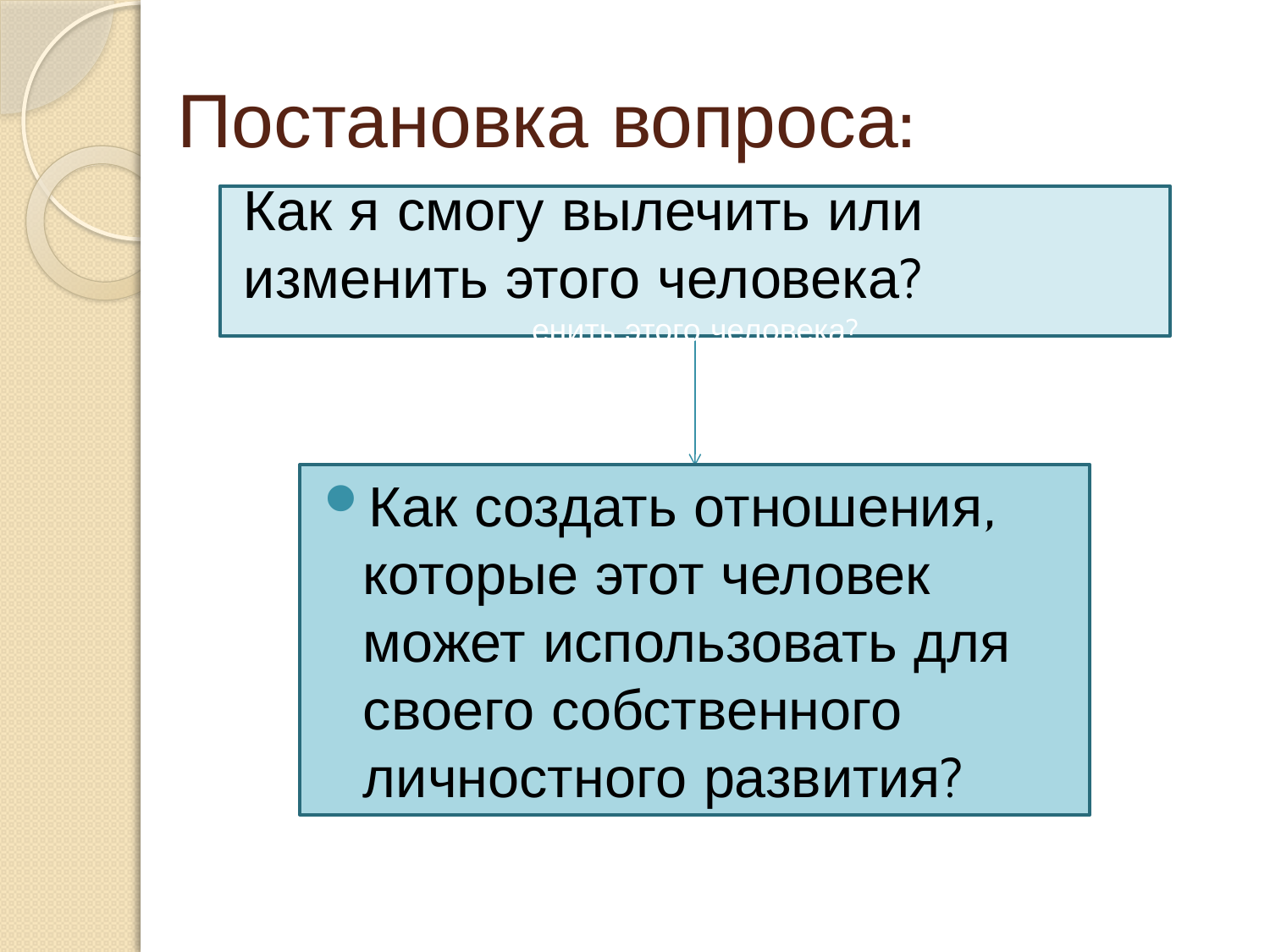

# Постановка вопроса:
Как я смогу вылечить или изменить этого человека?
енить этого человека?

Как создать отношения, которые этот человек может использовать для своего собственного личностного развития?